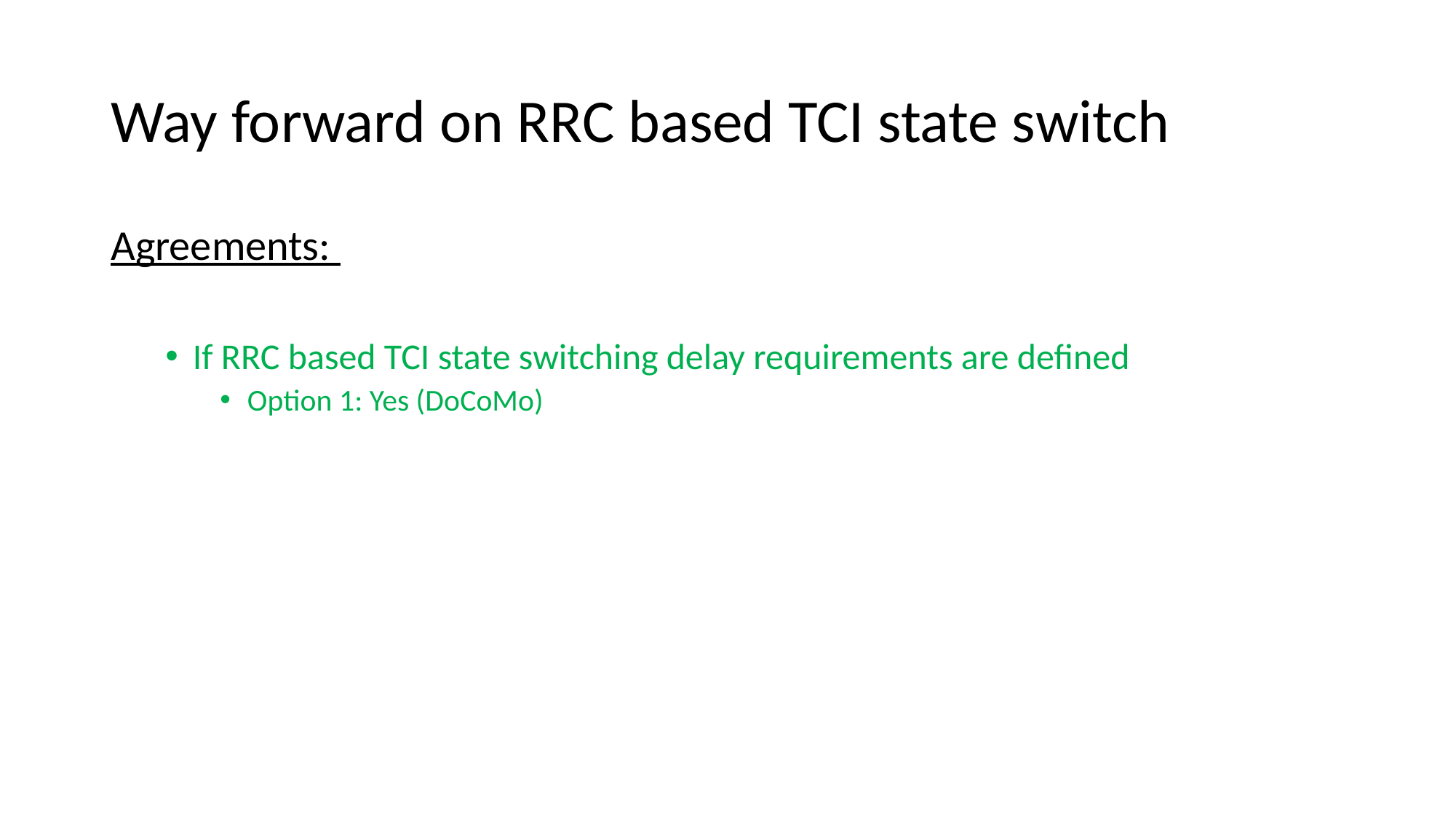

# Way forward on RRC based TCI state switch
Agreements:

If RRC based TCI state switching delay requirements are defined
Option 1: Yes (DoCoMo)